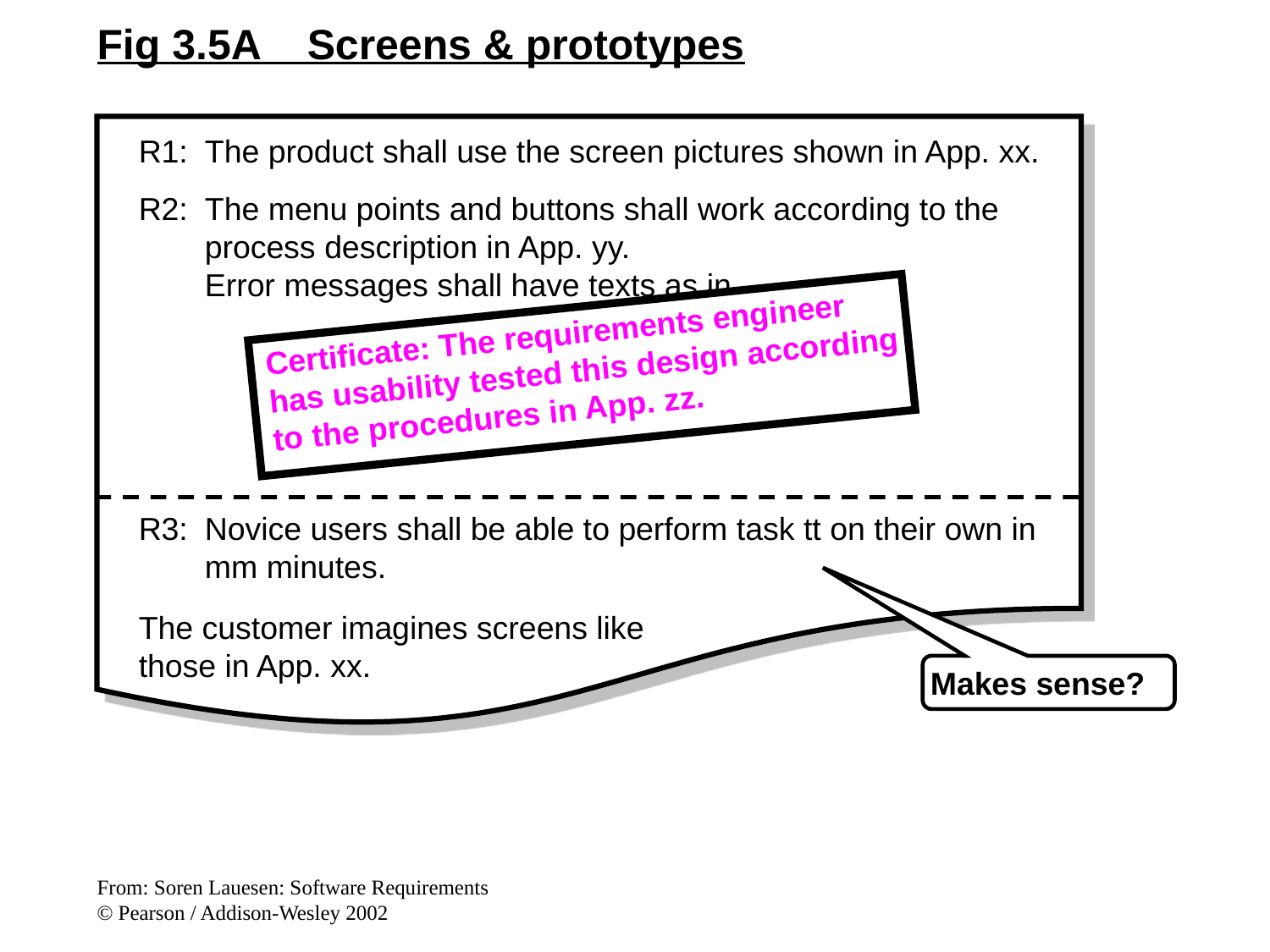

Fig 3.5A    Screens & prototypes

R1:	The product shall use the screen pictures shown in App. xx.
R2:	The menu points and buttons shall work according to the process description in App. yy.
	Error messages shall have texts as in . . .

R3:	Novice users shall be able to perform task tt on their own in mm minutes.
Certificate: The requirements engineer has usability tested this design according to the procedures in App. zz.

The customer imagines screens like
those in App. xx.
Makes sense?
From: Soren Lauesen: Software Requirements
© Pearson / Addison-Wesley 2002